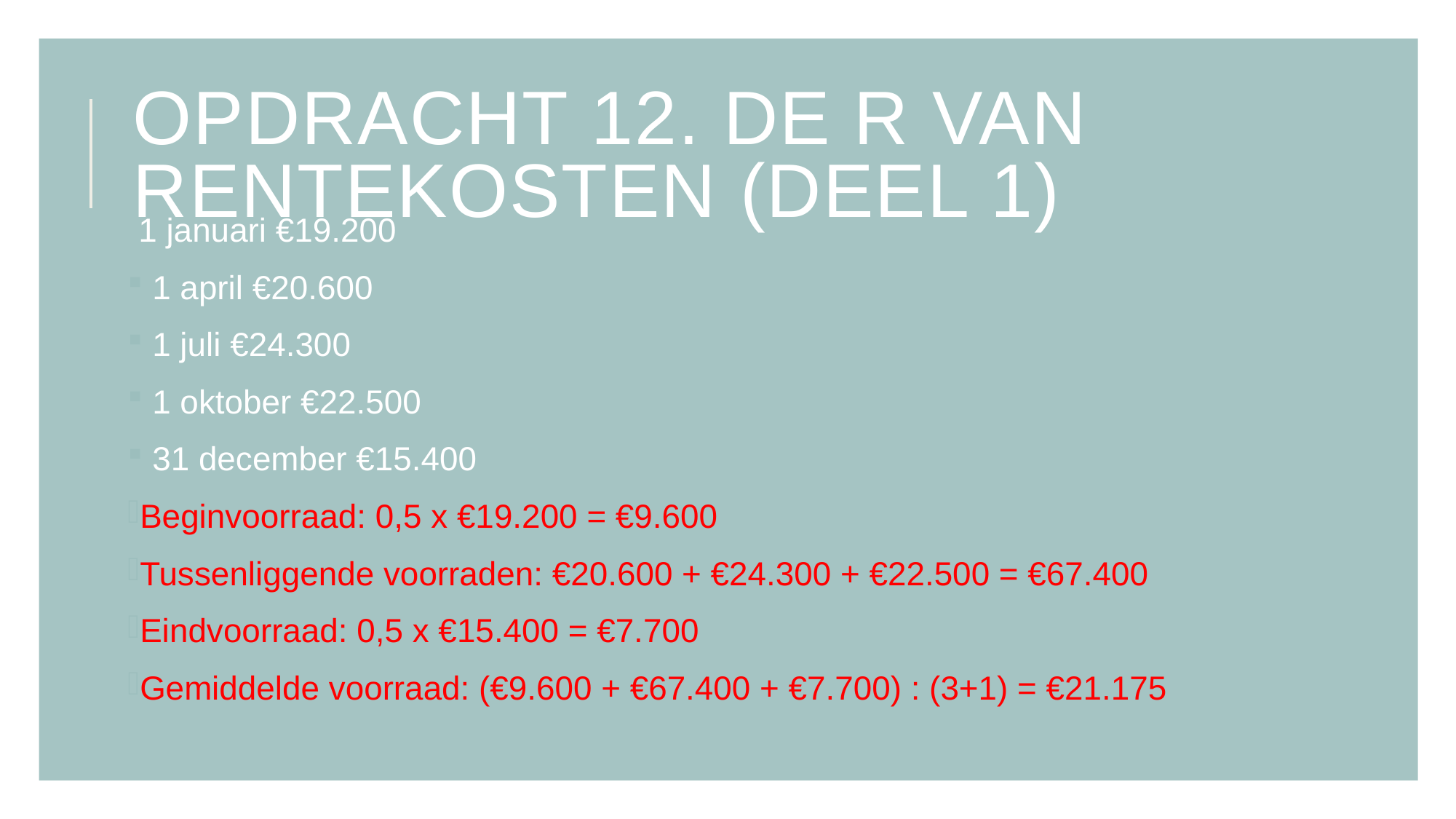

# Opdracht 12. De R van Rentekosten (deel 1)
1 januari €19.200
 1 april €20.600
 1 juli €24.300
 1 oktober €22.500
 31 december €15.400
Beginvoorraad: 0,5 x €19.200 = €9.600
Tussenliggende voorraden: €20.600 + €24.300 + €22.500 = €67.400
Eindvoorraad: 0,5 x €15.400 = €7.700
Gemiddelde voorraad: (€9.600 + €67.400 + €7.700) : (3+1) = €21.175